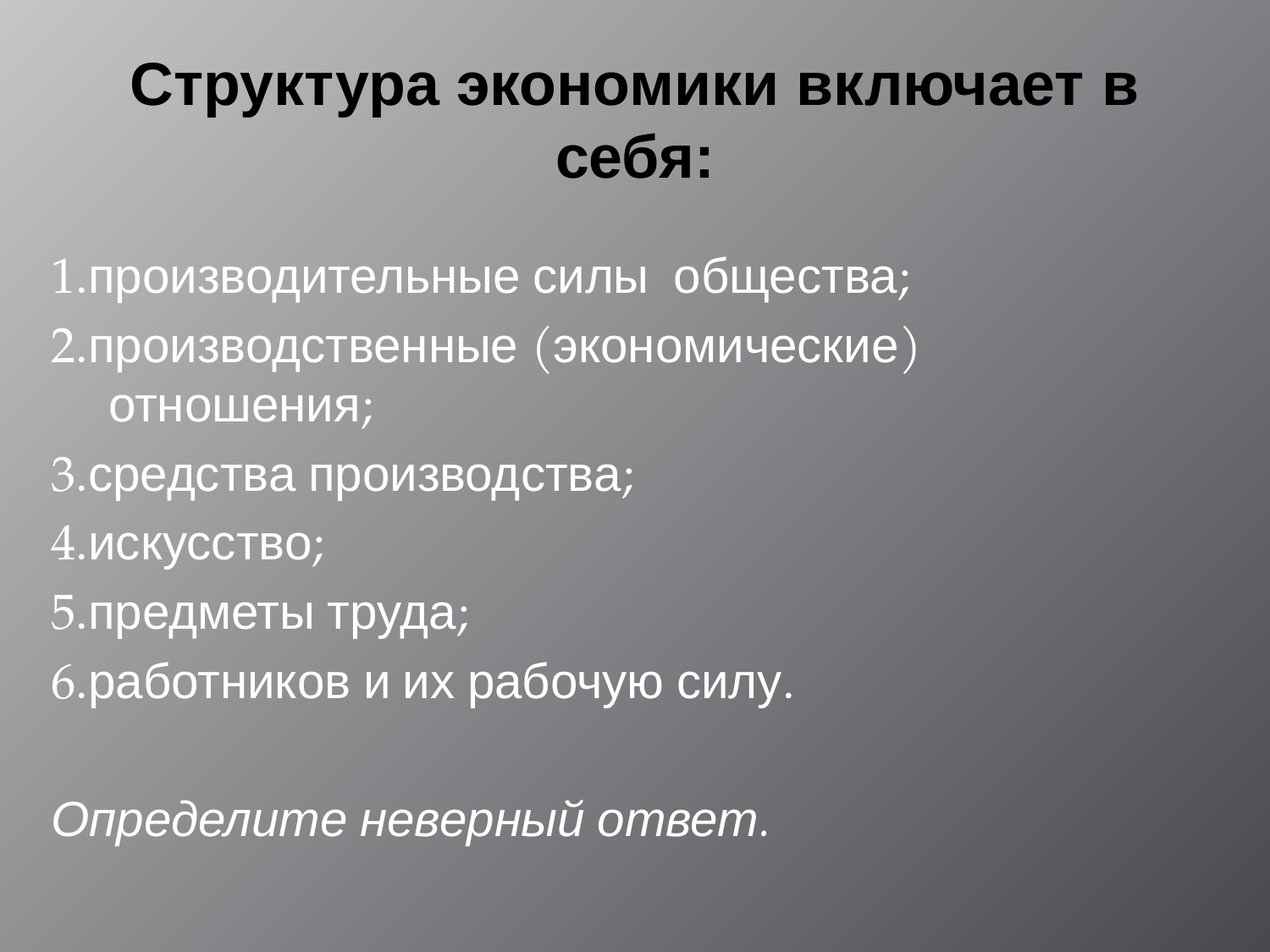

# Структура экономики включает в себя:
1.производительные силы  общества;
2.производственные (экономические) отношения;
3.средства производства;
4.искусство;
5.предметы труда;
6.работников и их рабочую силу.

Определите неверный ответ.